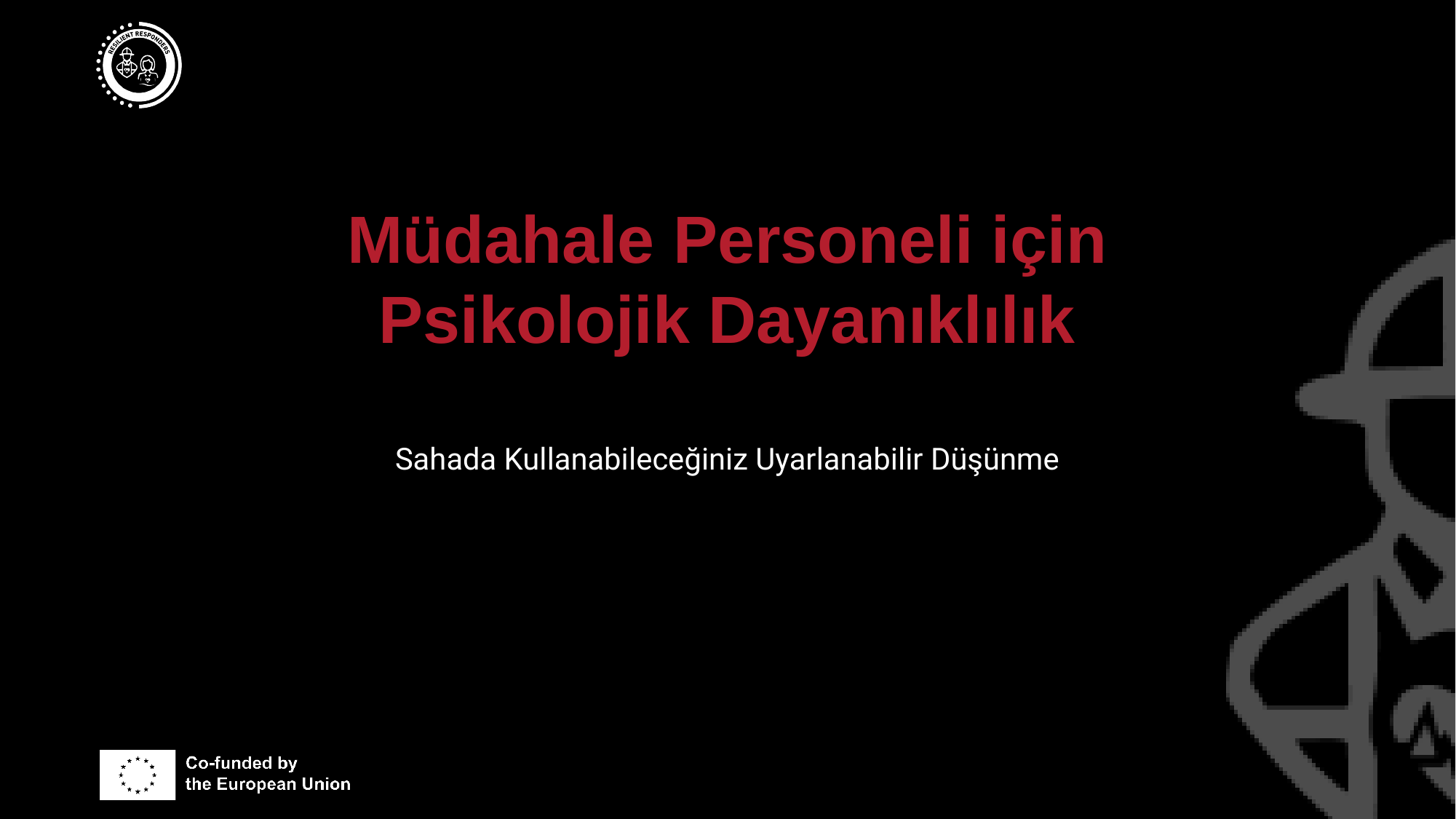

# Müdahale Personeli için Psikolojik Dayanıklılık
Sahada Kullanabileceğiniz Uyarlanabilir Düşünme